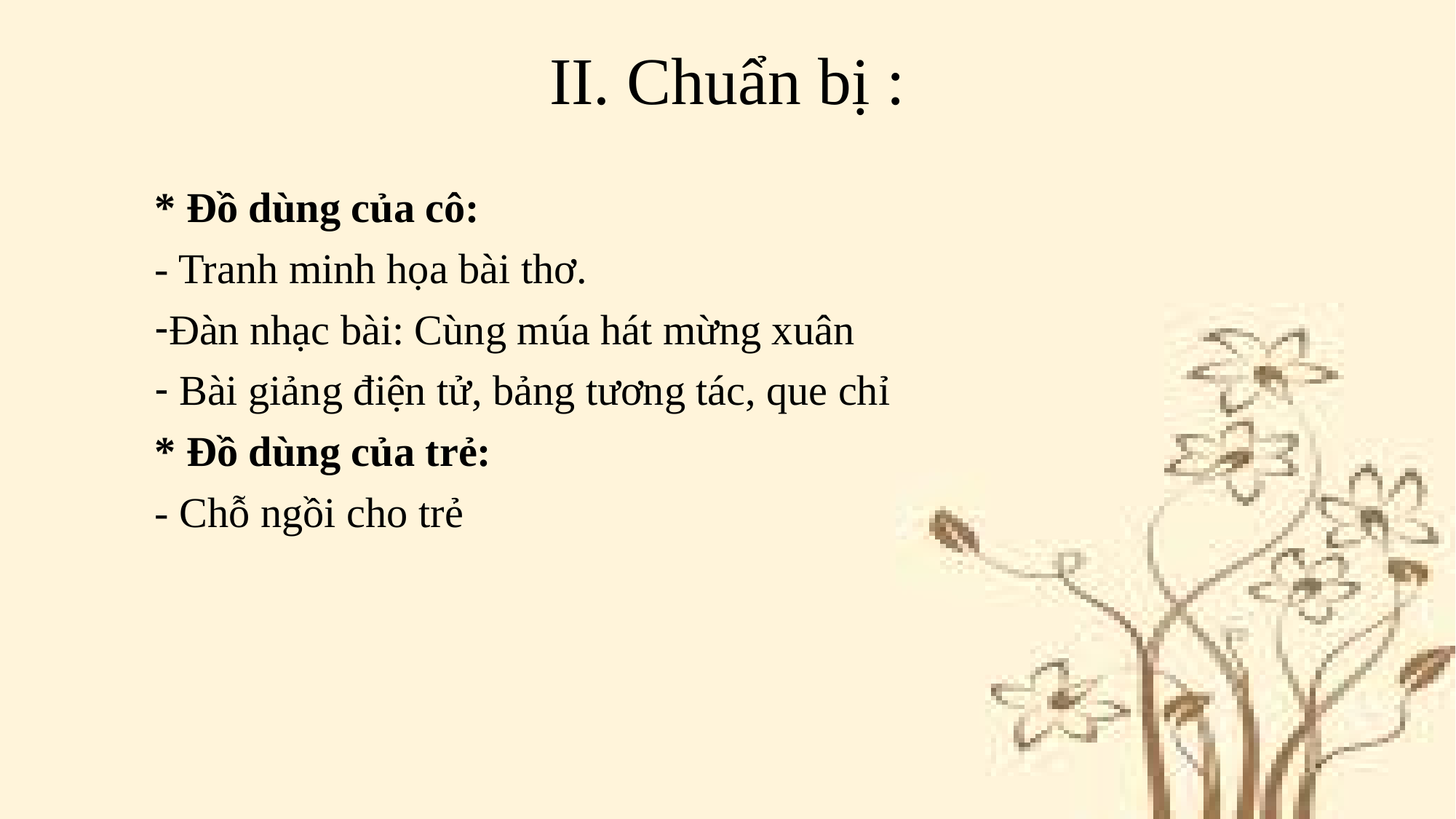

# II. Chuẩn bị :
* Đồ dùng của cô:
- Tranh minh họa bài thơ.
Đàn nhạc bài: Cùng múa hát mừng xuân
 Bài giảng điện tử, bảng tương tác, que chỉ
* Đồ dùng của trẻ:
- Chỗ ngồi cho trẻ